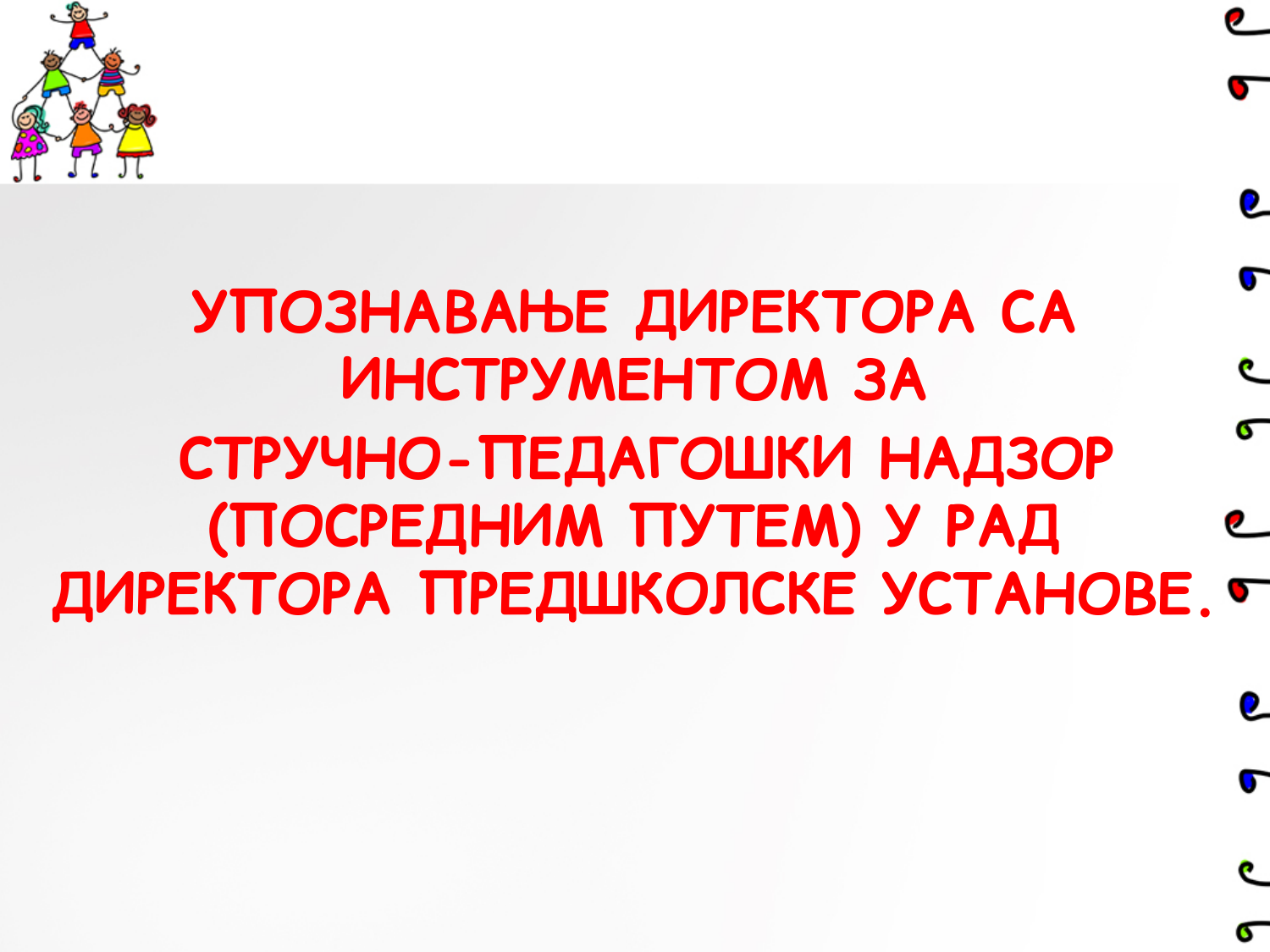

УПОЗНАВАЊЕ ДИРЕКТОРА СА ИНСТРУМЕНТОМ ЗА
 СТРУЧНО-ПЕДАГОШКИ НАДЗОР (ПОСРЕДНИМ ПУТЕМ) У РАД ДИРЕКТОРА ПРЕДШКОЛСКЕ УСТАНОВЕ.